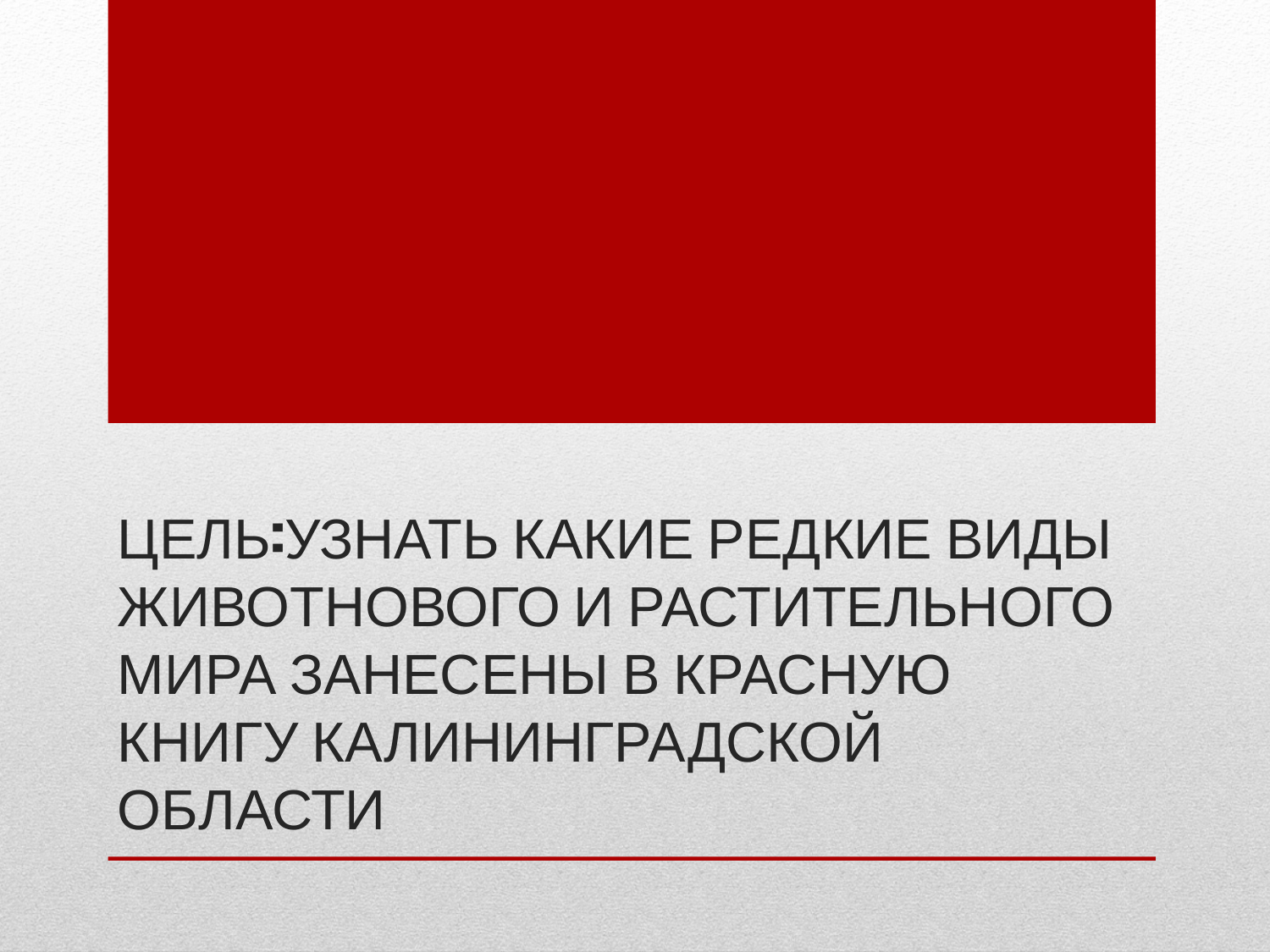

# ЦЕЛЬ:УЗНАТЬ КАКИЕ РЕДКИЕ ВИДЫ ЖИВОТНОВОГО И РАСТИТЕЛЬНОГО МИРА ЗАНЕСЕНЫ В КРАСНУЮ КНИГУ КАЛИНИНГРАДСКОЙ ОБЛАСТИ